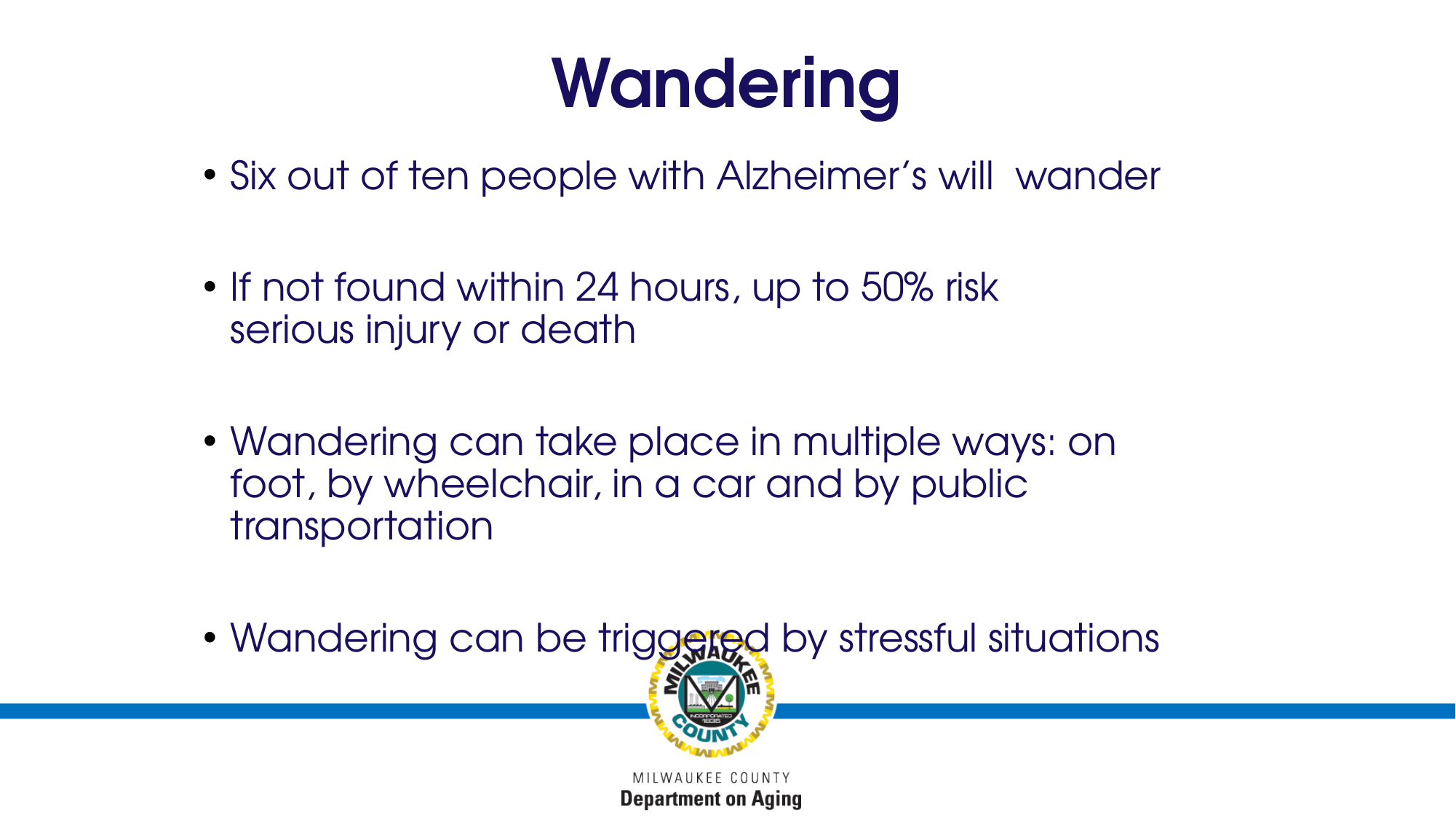

Wandering

Six out of ten people with Alzheimer’s will  wander

If not found within 24 hours, up to 50% risk         serious injury or death

Wandering can take place in multiple ways: on foot, by wheelchair, in a car and by public transportation

Wandering can be triggered by stressful situations